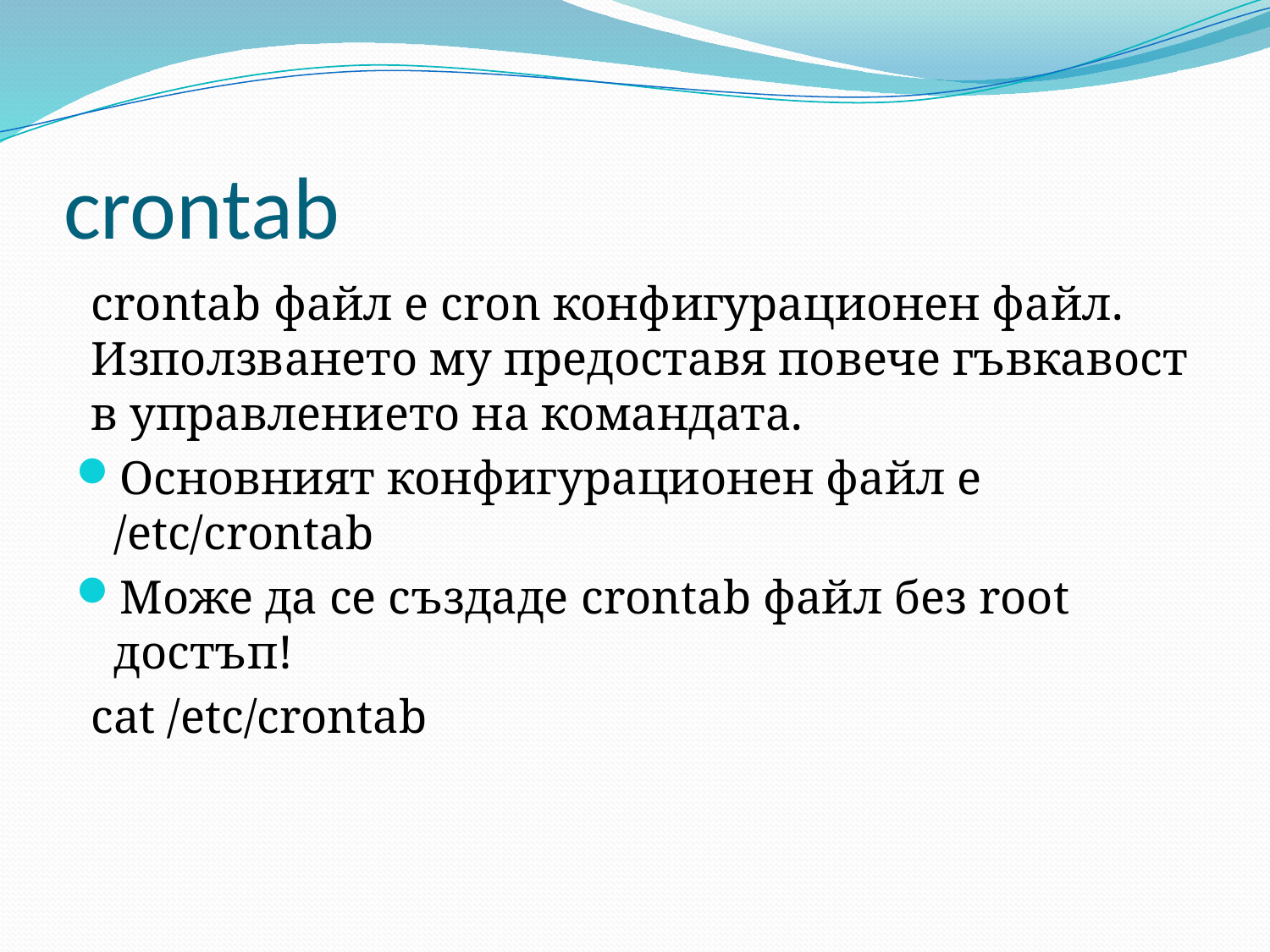

# crontab
crontab файл е cron конфигурационен файл. Използването му предоставя повече гъвкавост в управлението на командата.
Основният конфигурационен файл е /etc/crontab
Може да се създаде crontab файл без root достъп!
cat /etc/crontab